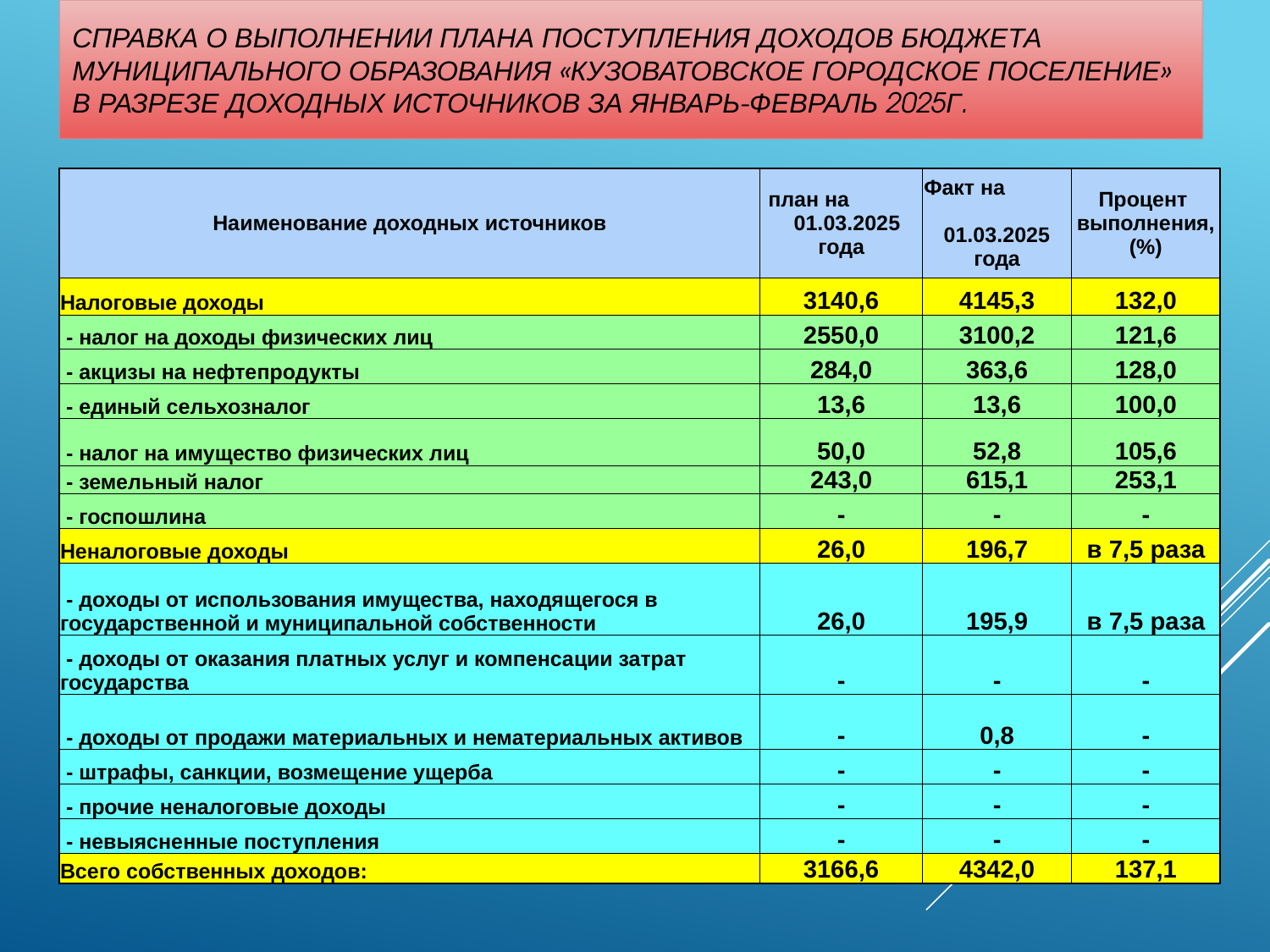

# Справка о выполнении плана поступления доходов бюджета муниципального образования «Кузоватовское городское поселение»  в разрезе доходных источников за январь-февраль 2025г.
| Наименование доходных источников | план на 01.03.2025 года | Факт на 01.03.2025 года | Процент выполнения, (%) |
| --- | --- | --- | --- |
| Налоговые доходы | 3140,6 | 4145,3 | 132,0 |
| - налог на доходы физических лиц | 2550,0 | 3100,2 | 121,6 |
| - акцизы на нефтепродукты | 284,0 | 363,6 | 128,0 |
| - единый сельхозналог | 13,6 | 13,6 | 100,0 |
| - налог на имущество физических лиц | 50,0 | 52,8 | 105,6 |
| - земельный налог | 243,0 | 615,1 | 253,1 |
| - госпошлина | - | - | - |
| Неналоговые доходы | 26,0 | 196,7 | в 7,5 раза |
| - доходы от использования имущества, находящегося в государственной и муниципальной собственности | 26,0 | 195,9 | в 7,5 раза |
| - доходы от оказания платных услуг и компенсации затрат государства | - | - | - |
| - доходы от продажи материальных и нематериальных активов | - | 0,8 | - |
| - штрафы, санкции, возмещение ущерба | - | - | - |
| - прочие неналоговые доходы | - | - | - |
| - невыясненные поступления | - | - | - |
| Всего собственных доходов: | 3166,6 | 4342,0 | 137,1 |